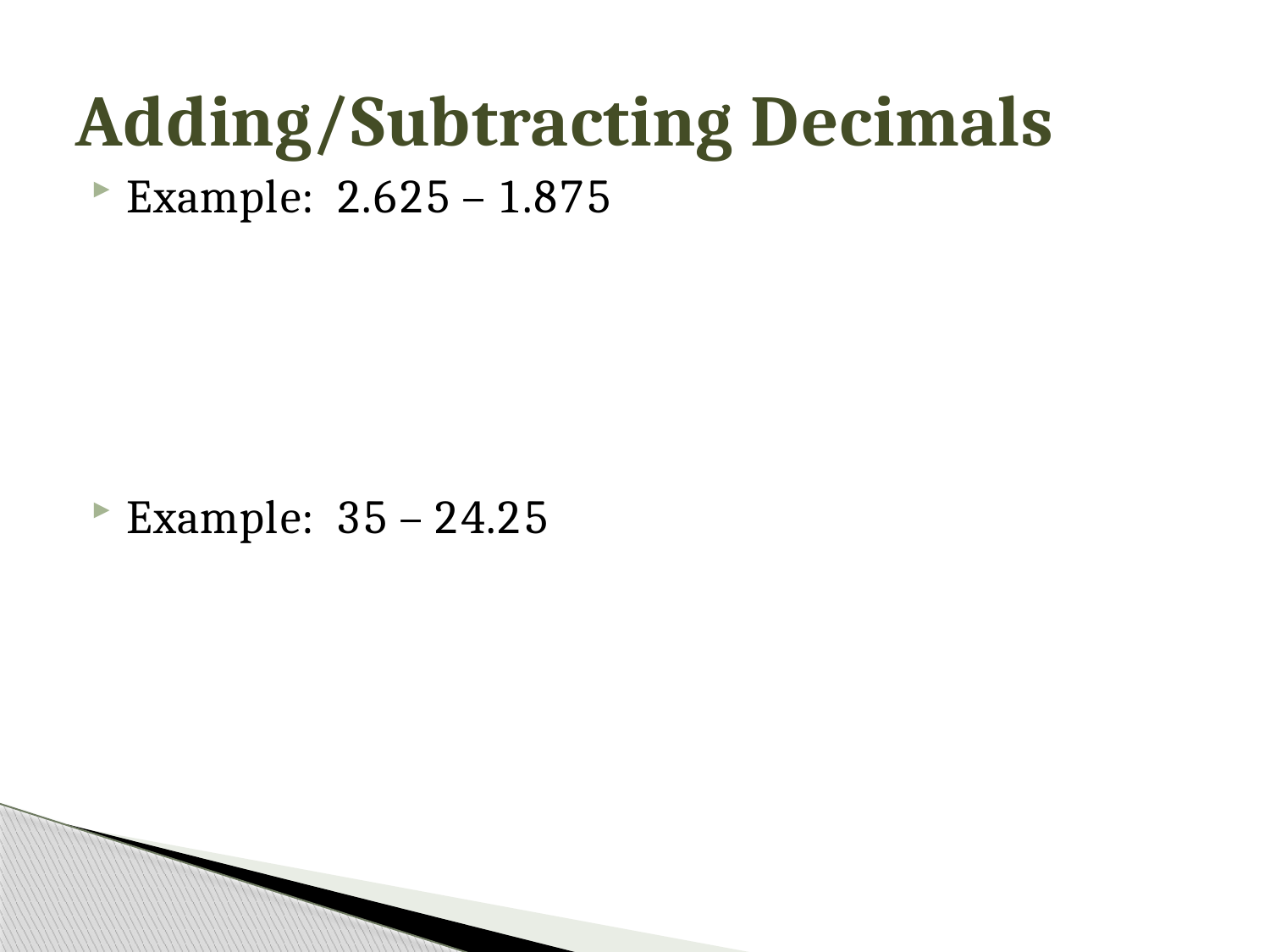

# Adding/Subtracting Decimals
Example:  2.625 – 1.875

Example:  35 – 24.25